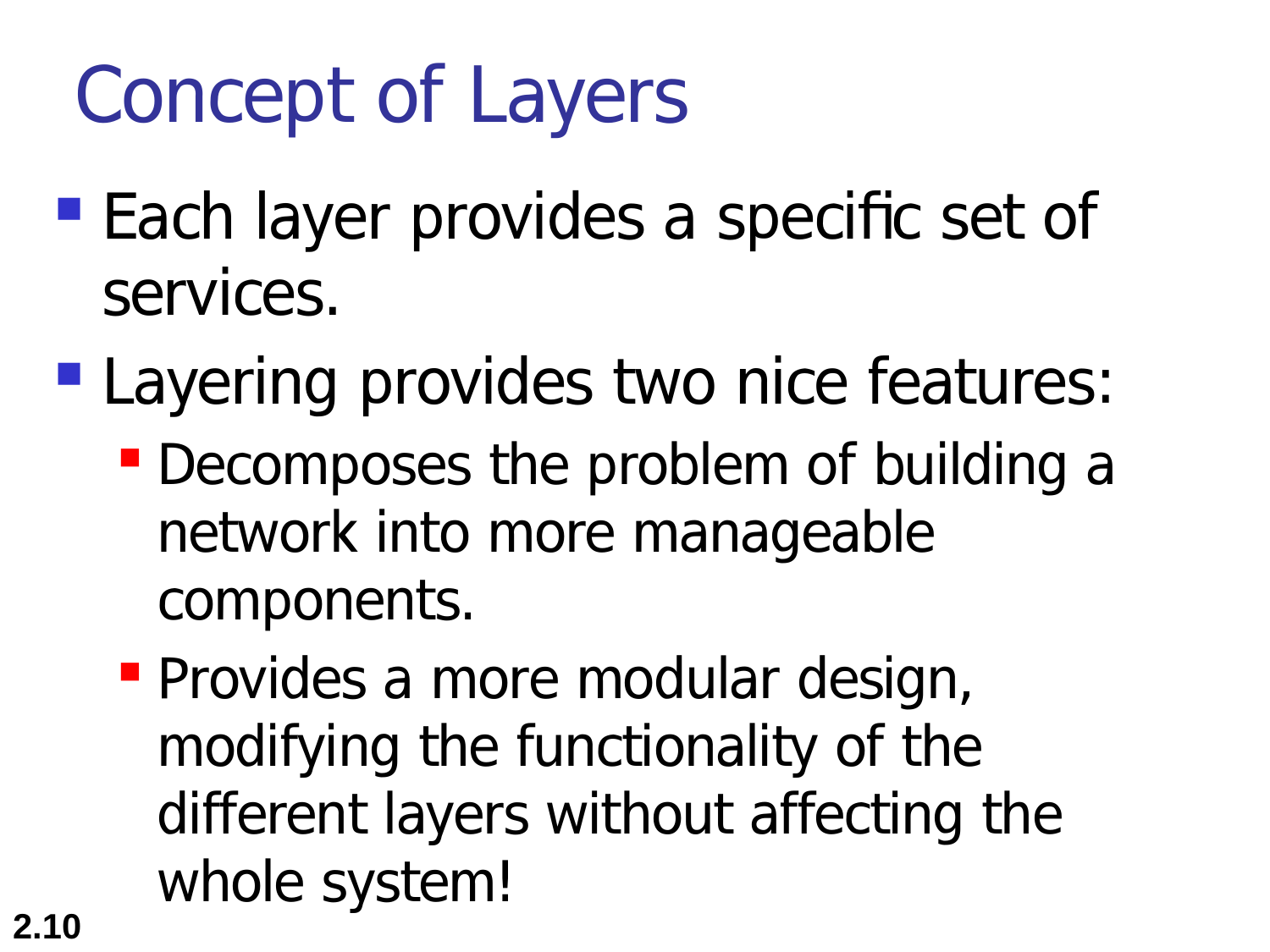

# Concept of Layers
Each layer provides a specific set of services.
Layering provides two nice features:
Decomposes the problem of building a network into more manageable components.
Provides a more modular design, modifying the functionality of the different layers without affecting the whole system!

2.10